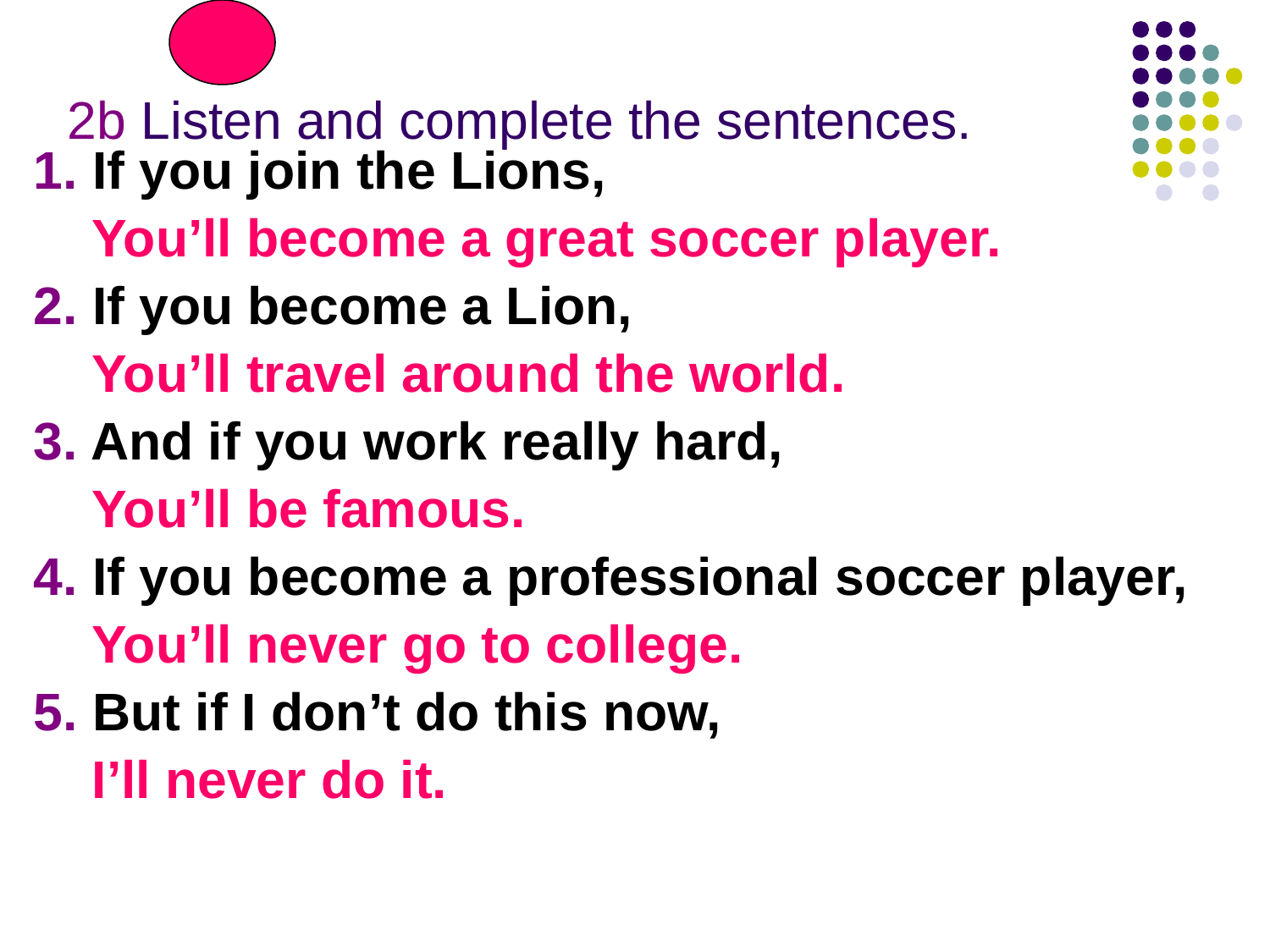

# 2b Listen and complete the sentences.
1. If you join the Lions,
    You’ll become a great soccer player.
2. If you become a Lion,
    You’ll travel around the world.
3. And if you work really hard,
    You’ll be famous.
4. If you become a professional soccer player,
    You’ll never go to college.
5. But if I don’t do this now,
    I’ll never do it.